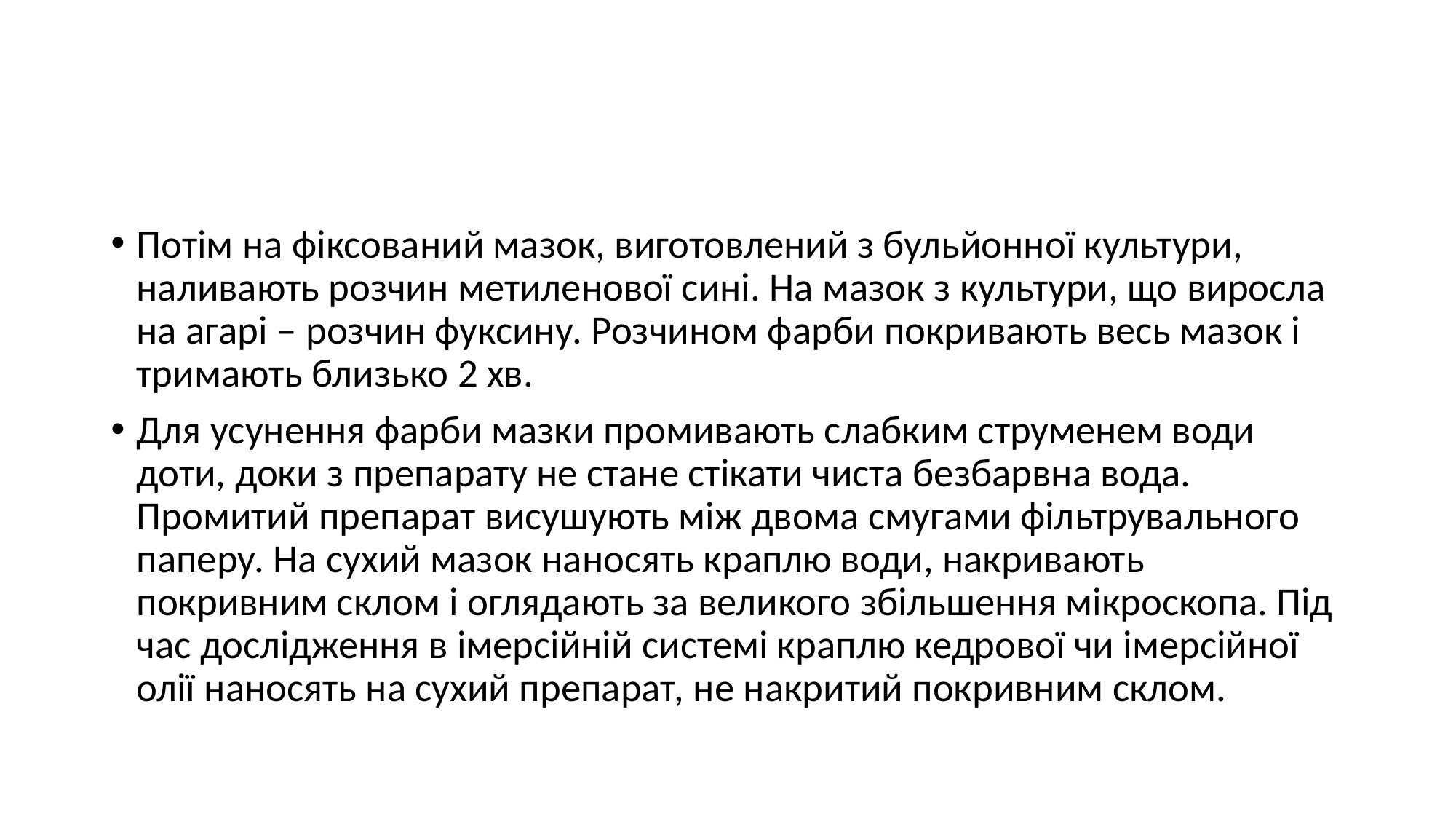

#
Потім на фіксований мазок, виготовлений з бульйонної культури, наливають розчин метиленової сині. На мазок з культури, що виросла на агарі – розчин фуксину. Розчином фарби покривають весь мазок і тримають близько 2 хв.
Для усунення фарби мазки промивають слабким струменем води доти, доки з препарату не стане стікати чиста безбарвна вода. Промитий препарат висушують між двома смугами фільтрувального паперу. На сухий мазок наносять краплю води, накривають покривним склом і оглядають за великого збільшення мікроскопа. Під час дослідження в імерсійній системі краплю кедрової чи імерсійної олії наносять на сухий препарат, не накритий покривним склом.